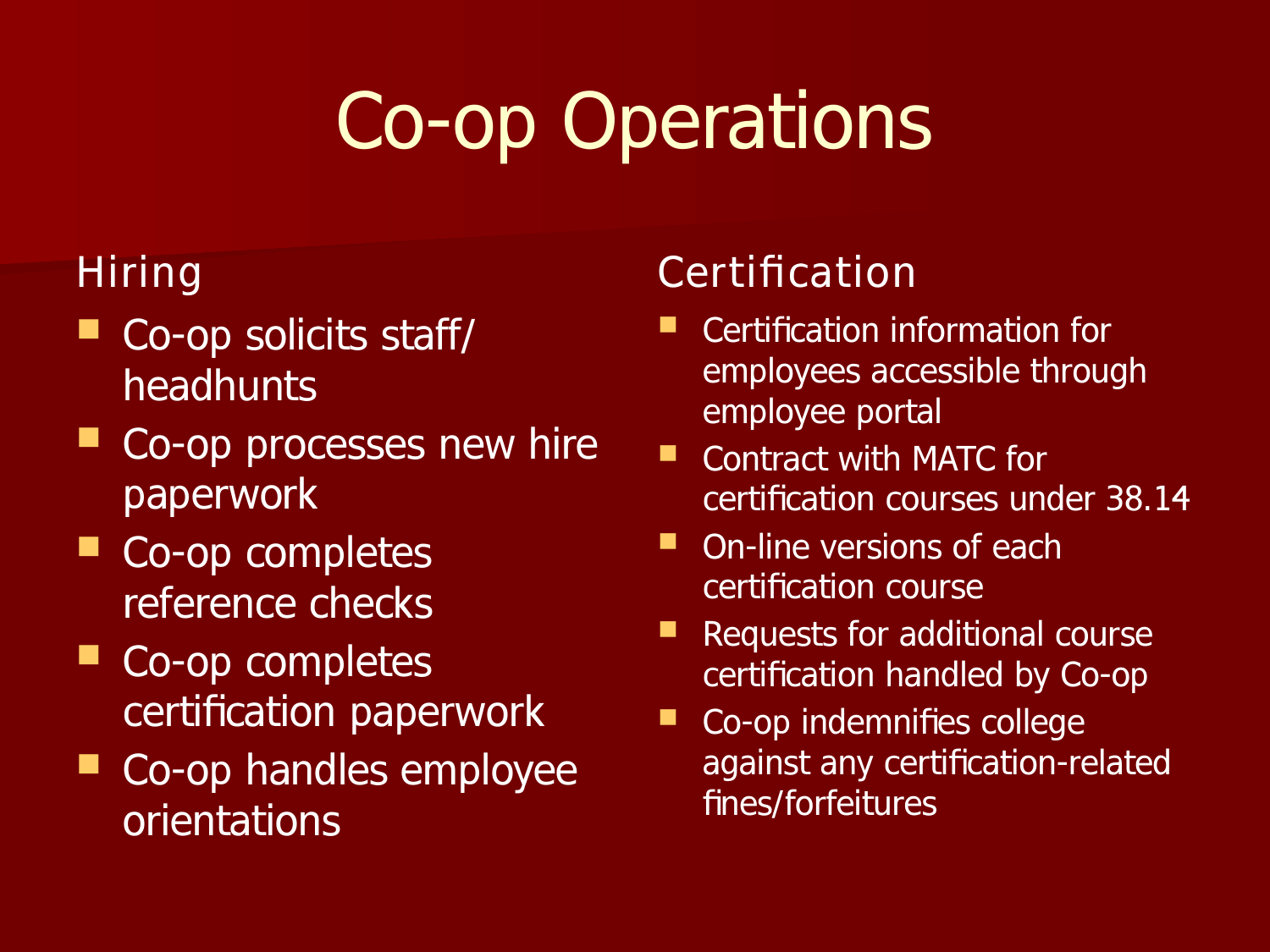

# Co-op Operations
Hiring
Certification
Co-op solicits staff/ headhunts
Co-op processes new hire paperwork
Co-op completes reference checks
Co-op completes certification paperwork
Co-op handles employee orientations

Certification information for employees accessible through employee portal
Contract with MATC for certification courses under 38.14
On-line versions of each certification course
Requests for additional course certification handled by Co-op
Co-op indemnifies college against any certification-related fines/forfeitures